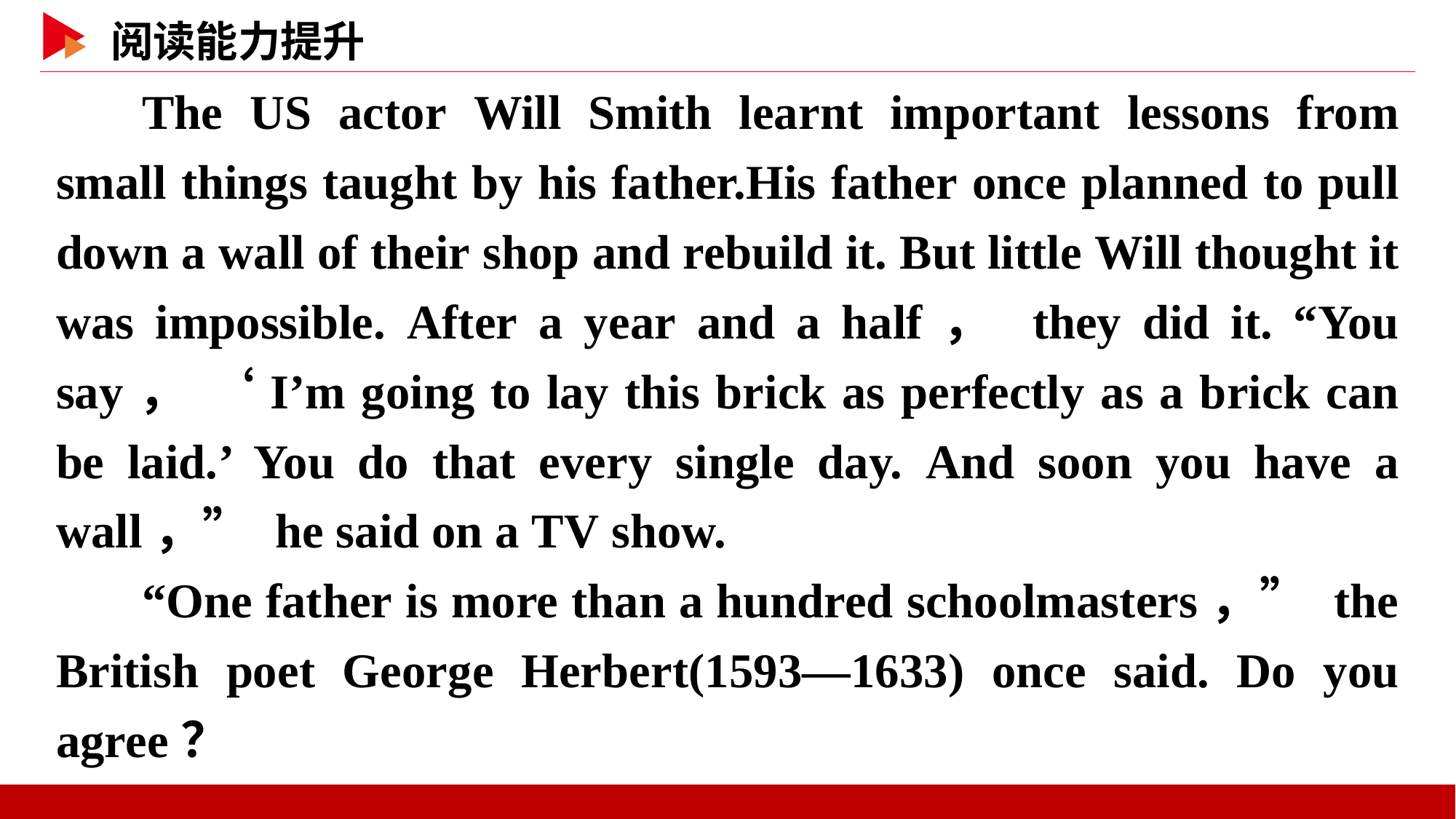

The US actor Will Smith learnt important lessons from small things taught by his father.His father once planned to pull down a wall of their shop and rebuild it. But little Will thought it was impossible. After a year and a half， they did it. “You say， ‘I’m going to lay this brick as perfectly as a brick can be laid.’ You do that every single day. And soon you have a wall，” he said on a TV show.
“One father is more than a hundred schoolmasters，” the British poet George Herbert(1593—1633) once said. Do you agree？